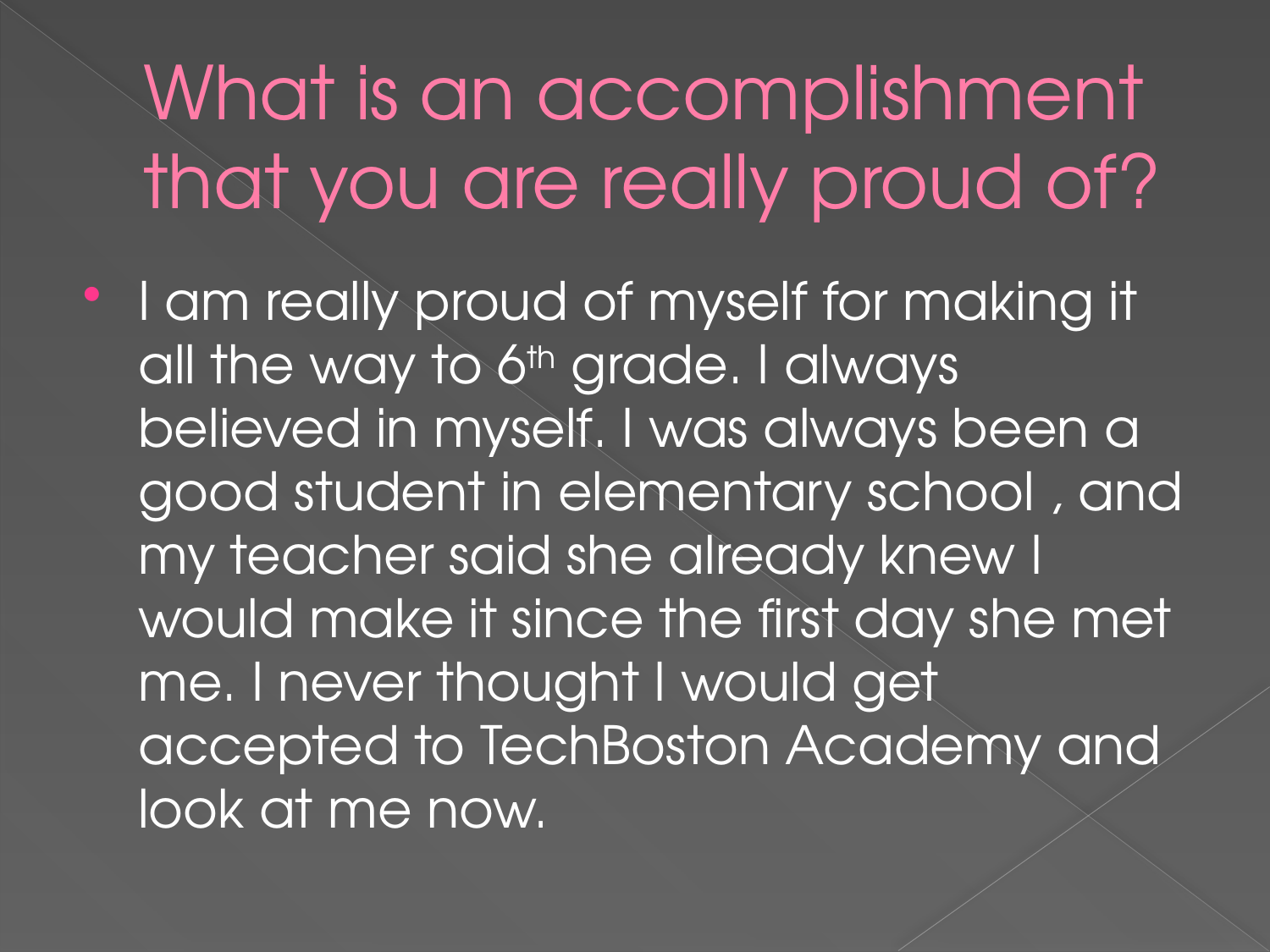

# What is an accomplishment that you are really proud of?
I am really proud of myself for making it all the way to 6th grade. I always believed in myself. I was always been a good student in elementary school , and my teacher said she already knew I would make it since the first day she met me. I never thought I would get accepted to TechBoston Academy and look at me now.